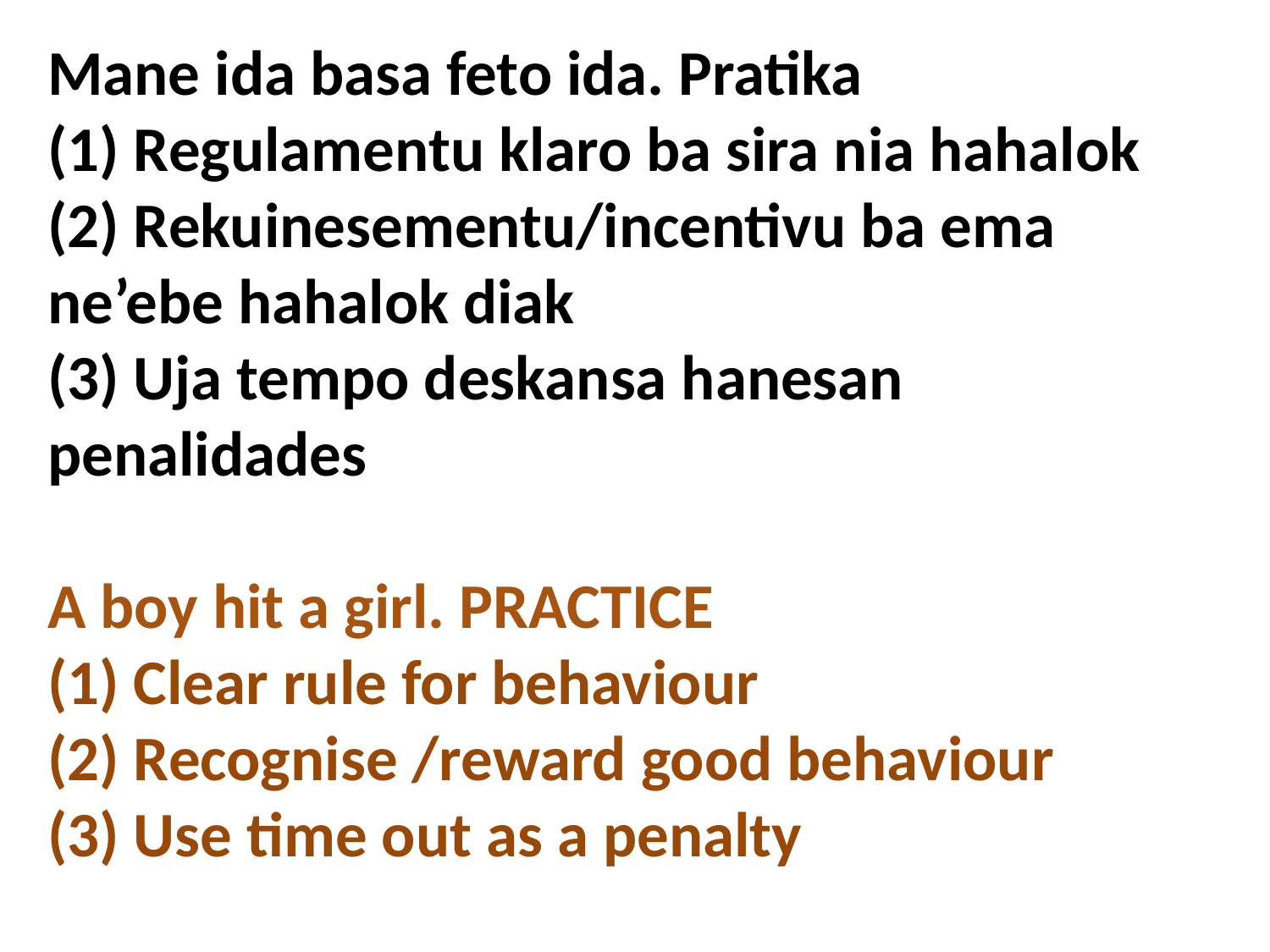

Mane ida basa feto ida. Pratika
(1) Regulamentu klaro ba sira nia hahalok
(2) Rekuinesementu/incentivu ba ema ne’ebe hahalok diak
(3) Uja tempo deskansa hanesan penalidades
A boy hit a girl. PRACTICE
(1) Clear rule for behaviour
(2) Recognise /reward good behaviour
(3) Use time out as a penalty